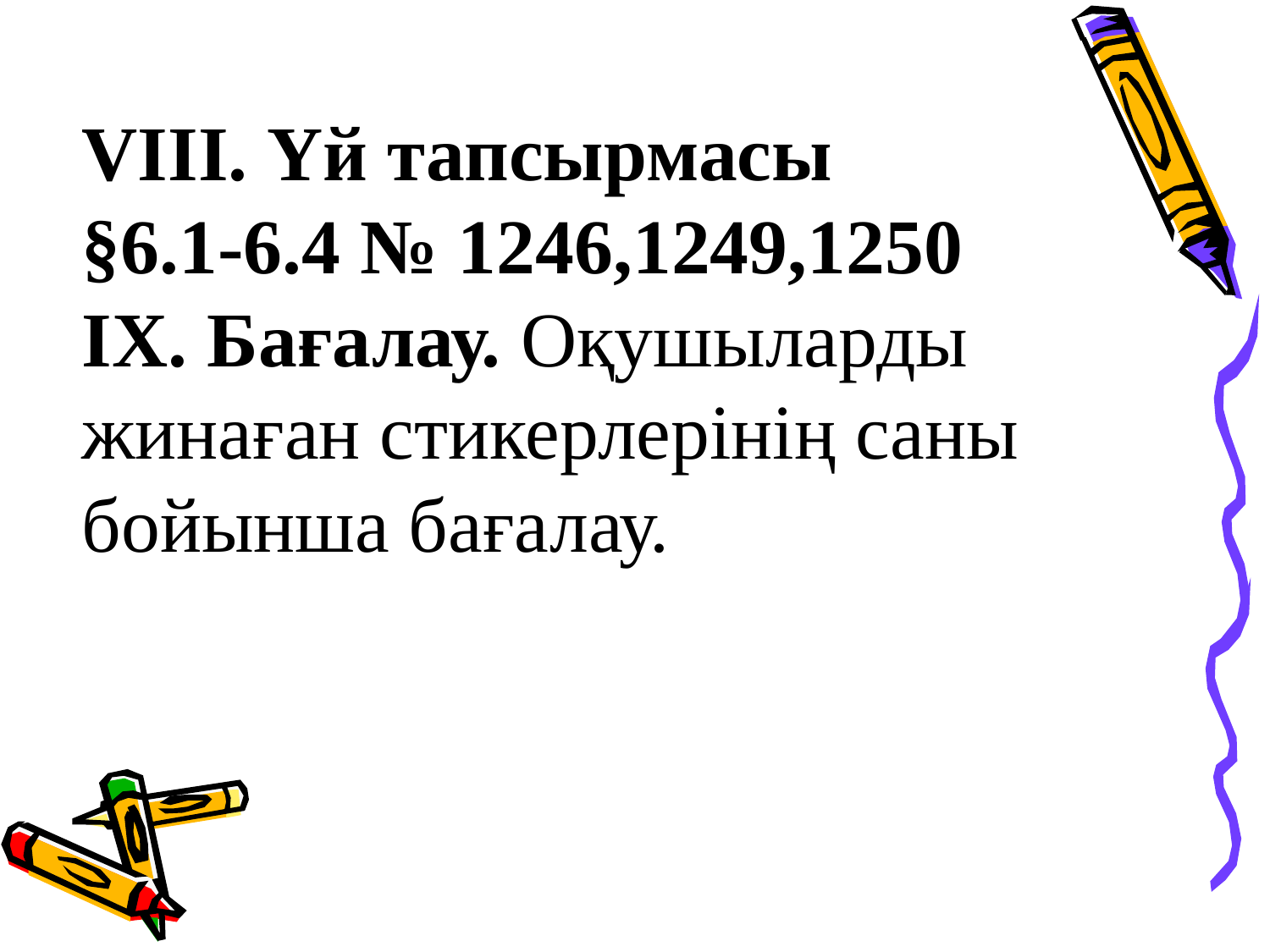

VІІІ. Үй тапсырмасы
§6.1-6.4 № 1246,1249,1250
ІХ. Бағалау. Оқушыларды  жинаған стикерлерінің саны бойынша бағалау.